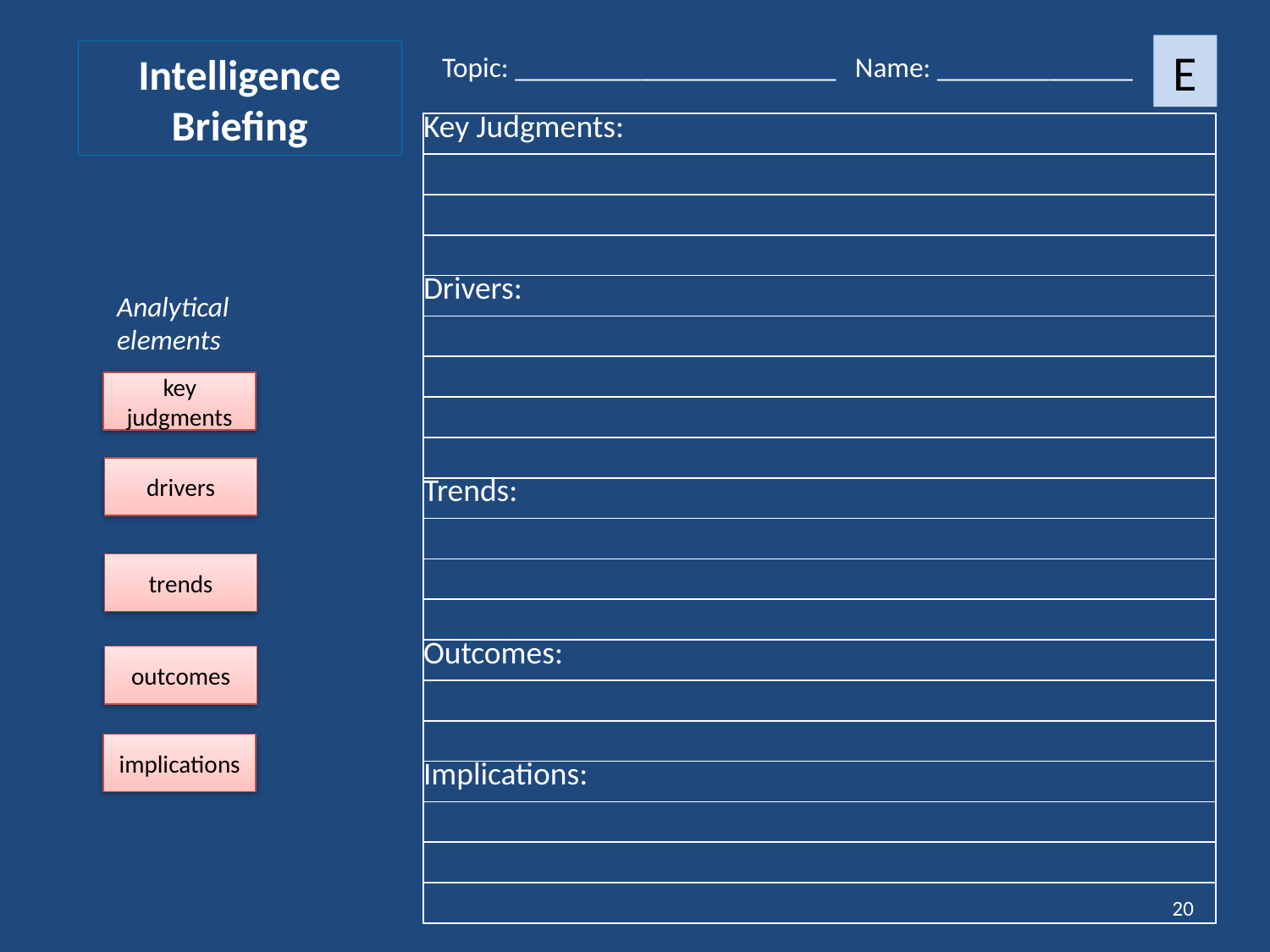

E
Intelligence Briefing
Topic: _______________________   Name: ______________
| Key Judgments: |
| --- |
|  |
|  |
|  |
| Drivers: |
|  |
|  |
|  |
|  |
| Trends: |
|  |
|  |
|  |
| Outcomes: |
|  |
|  |
| Implications: |
|  |
|  |
|  |
Analytical
elements
key judgments
drivers
trends
outcomes
implications
20